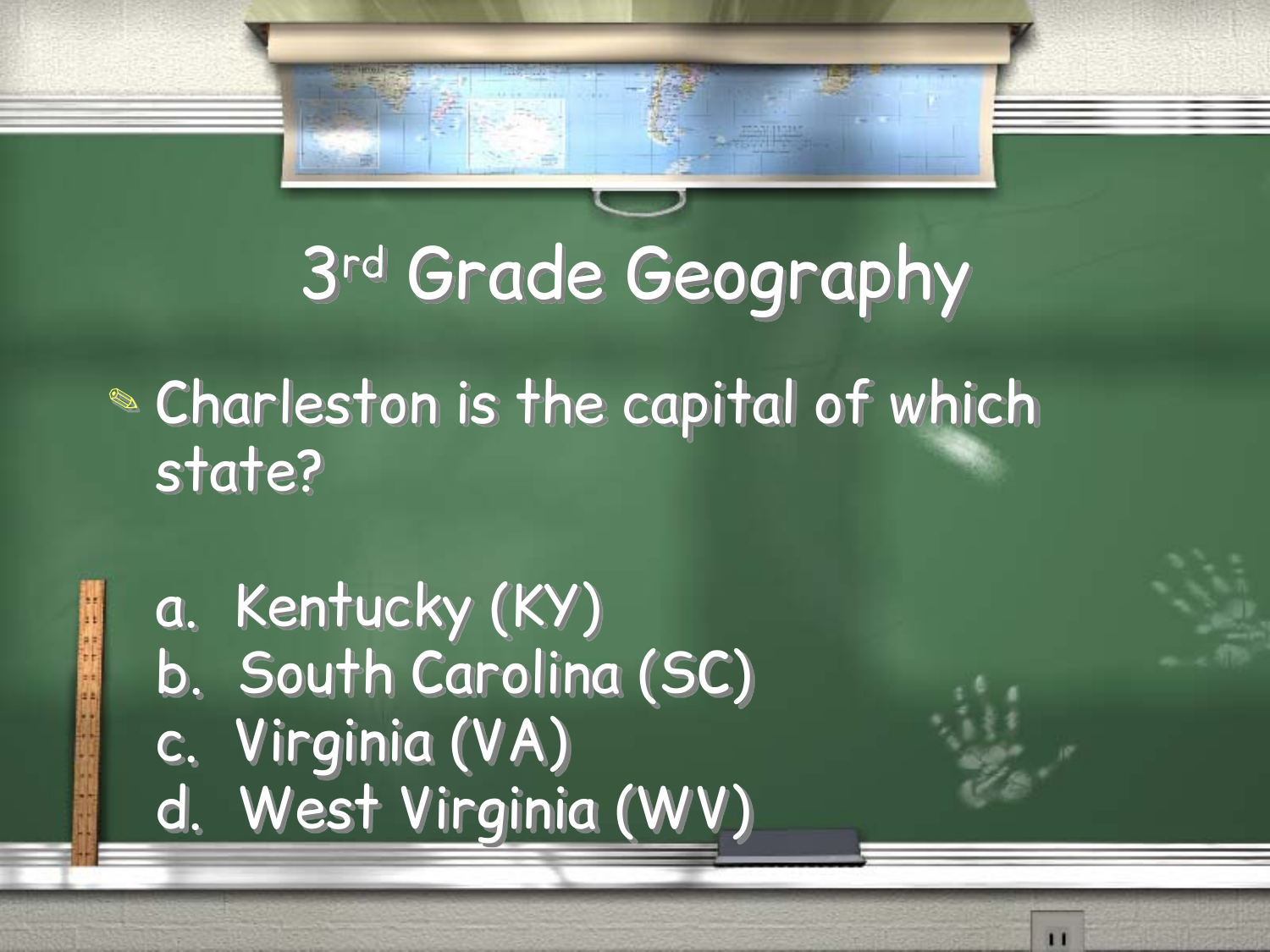

# 3rd Grade Geography
Charleston is the capital of which state?

	a.  Kentucky (KY)
	b.  South Carolina (SC)
	c.  Virginia (VA)
	d.  West Virginia (WV)